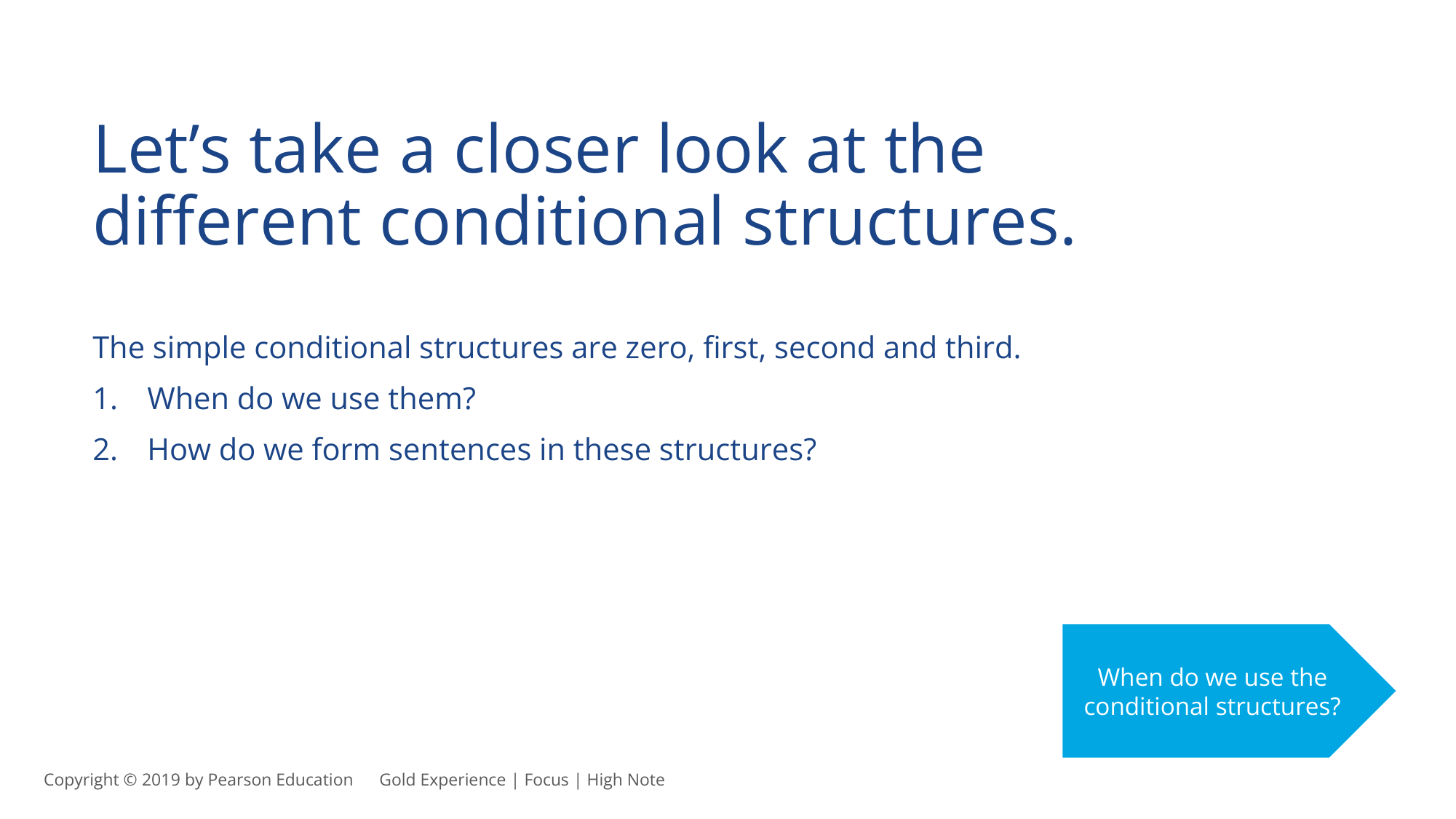

Let’s take a closer look at the different conditional structures.
The simple conditional structures are zero, first, second and third.
When do we use them?
How do we form sentences in these structures?
When do we use the conditional structures?
Copyright © 2019 by Pearson Education      Gold Experience | Focus | High Note